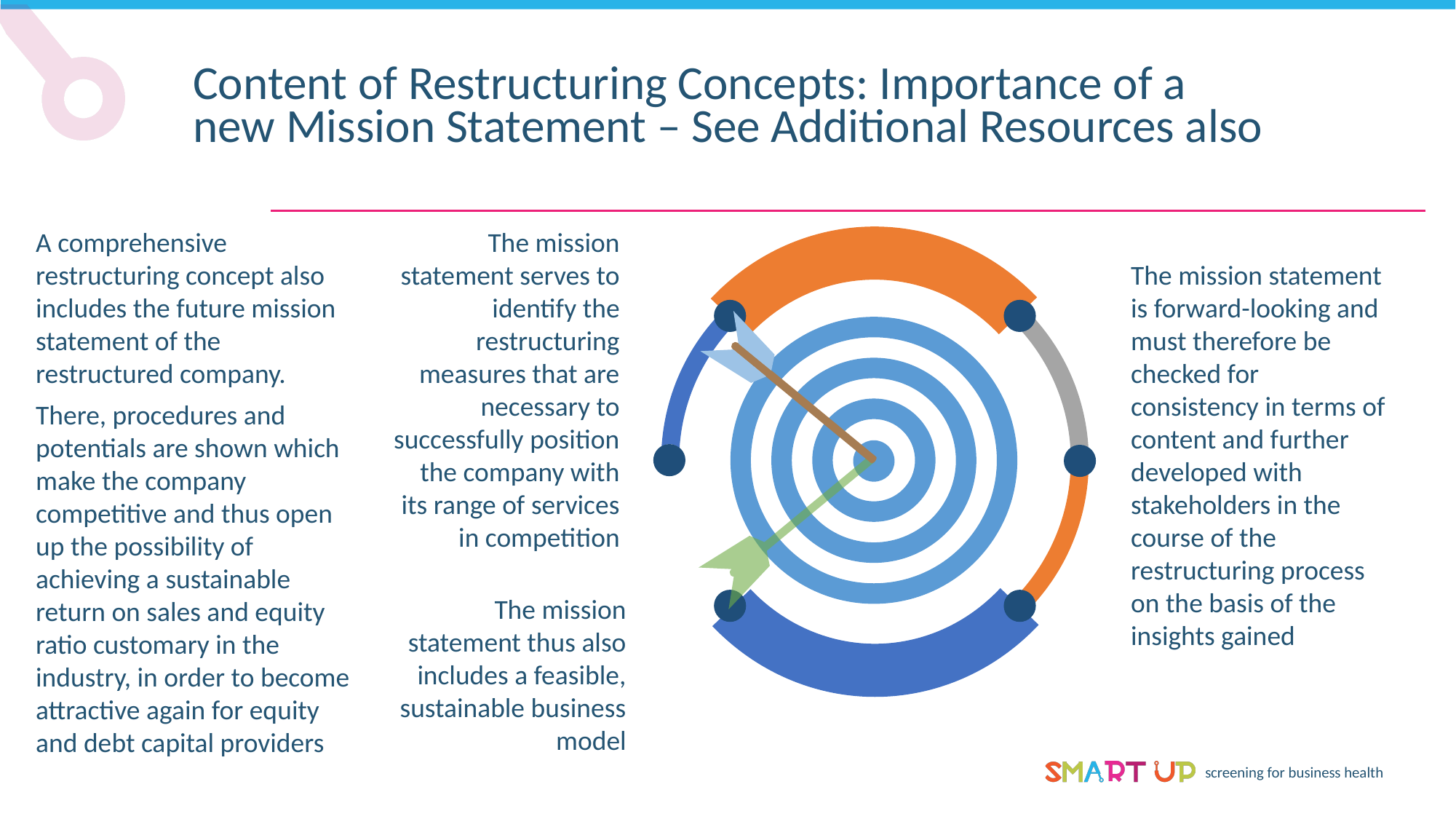

Content of Restructuring Concepts: Importance of a new Mission Statement – See Additional Resources also
A comprehensive restructuring concept also includes the future mission statement of the restructured company.
There, procedures and potentials are shown which make the company competitive and thus open up the possibility of achieving a sustainable return on sales and equity ratio customary in the industry, in order to become attractive again for equity and debt capital providers

The mission statement serves to identify the restructuring measures that are necessary to successfully position the company with its range of services in competition

The mission statement is forward-looking and must therefore be checked for consistency in terms of content and further developed with stakeholders in the course of the restructuring process on the basis of the insights gained

The mission statement thus also includes a feasible, sustainable business model